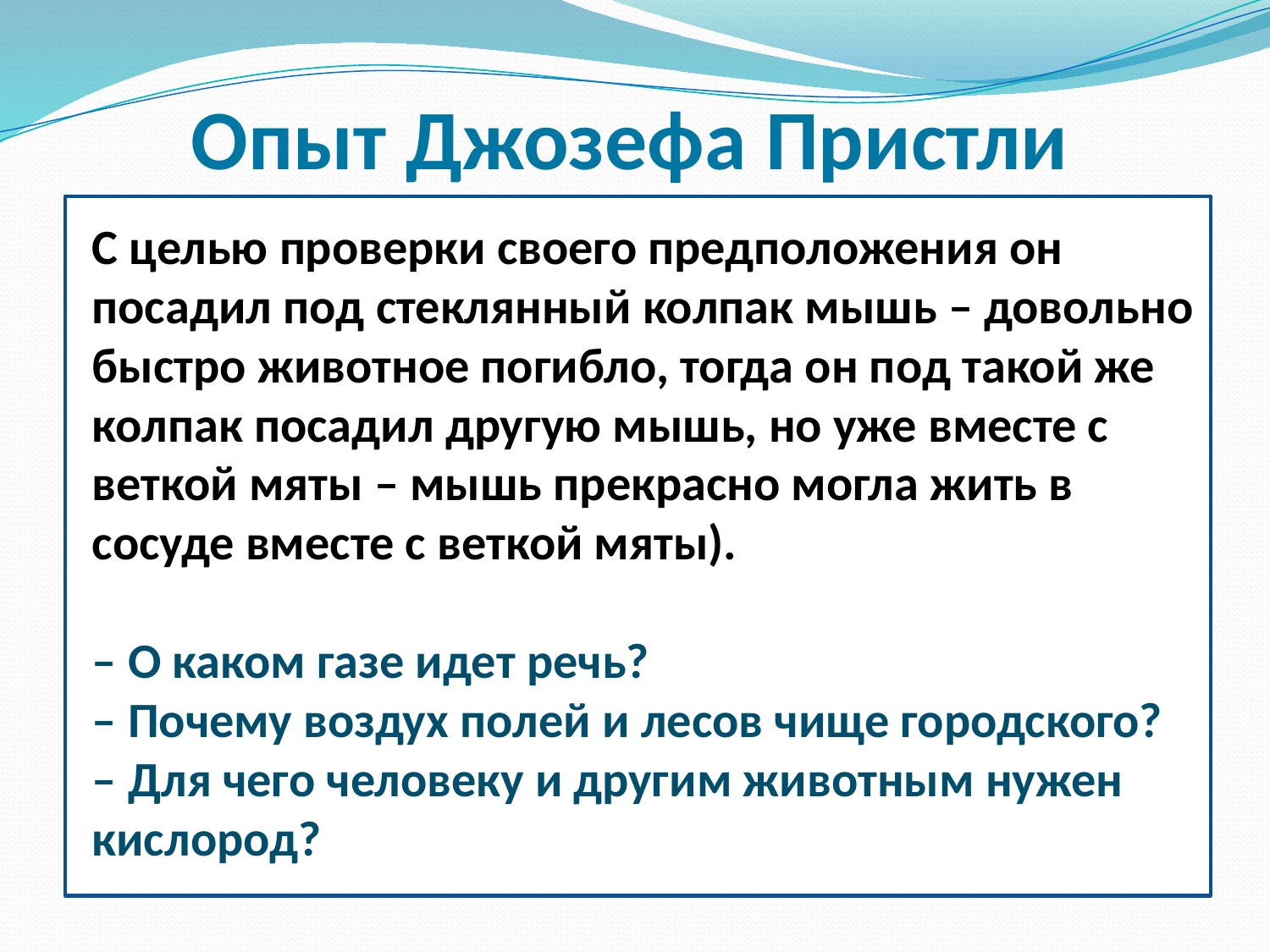

Опыт Джозефа Пристли

С целью проверки своего предположения он посадил под стеклянный колпак мышь – довольно быстро животное погибло, тогда он под такой же колпак посадил другую мышь, но уже вместе с веткой мяты – мышь прекрасно могла жить в сосуде вместе с веткой мяты).

– О каком газе идет речь?
– Почему воздух полей и лесов чище городского?
– Для чего человеку и другим животным нужен кислород?